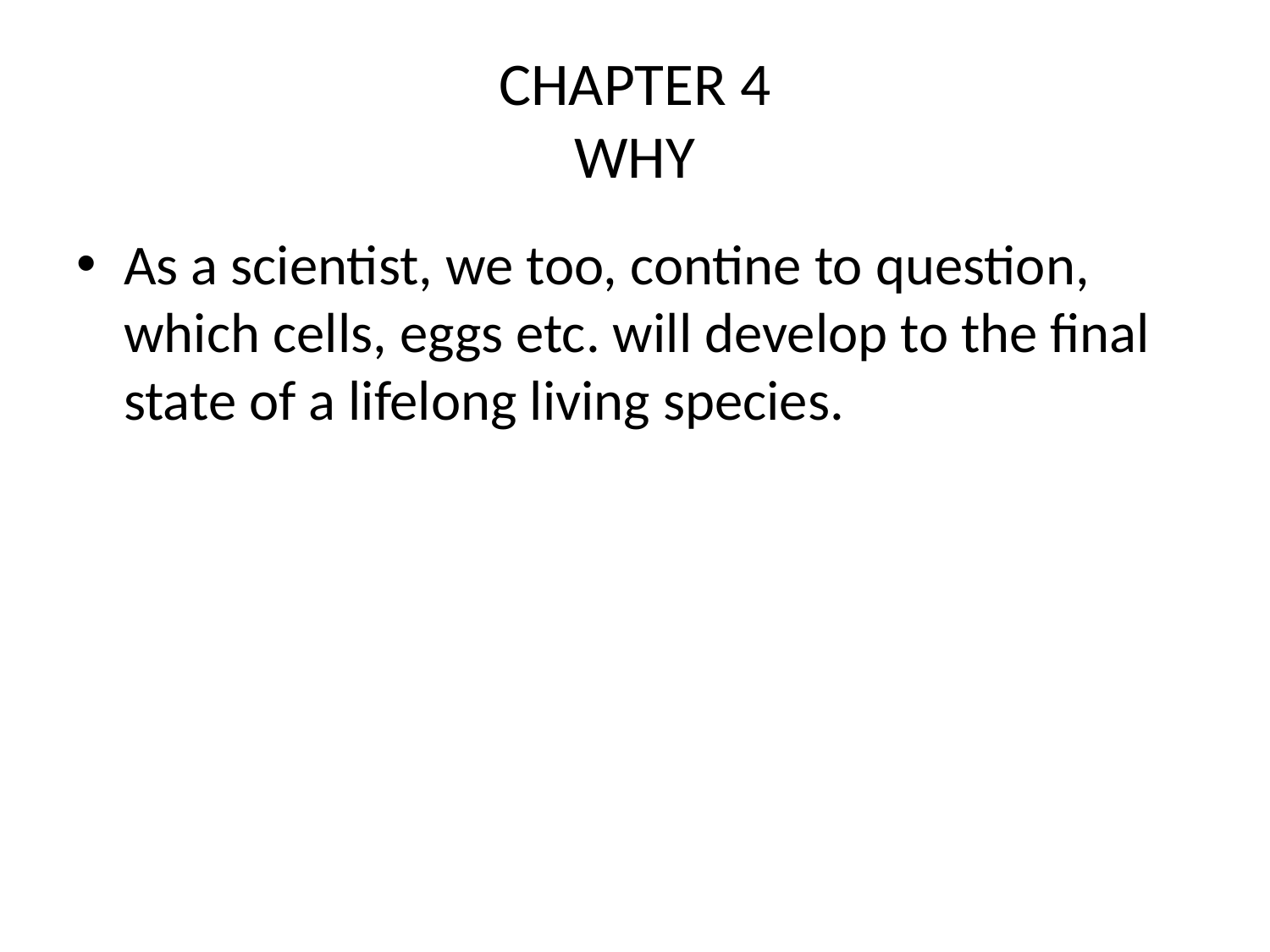

# CHAPTER 4 WHY
As a scientist, we too, contine to question, which cells, eggs etc. will develop to the final state of a lifelong living species.